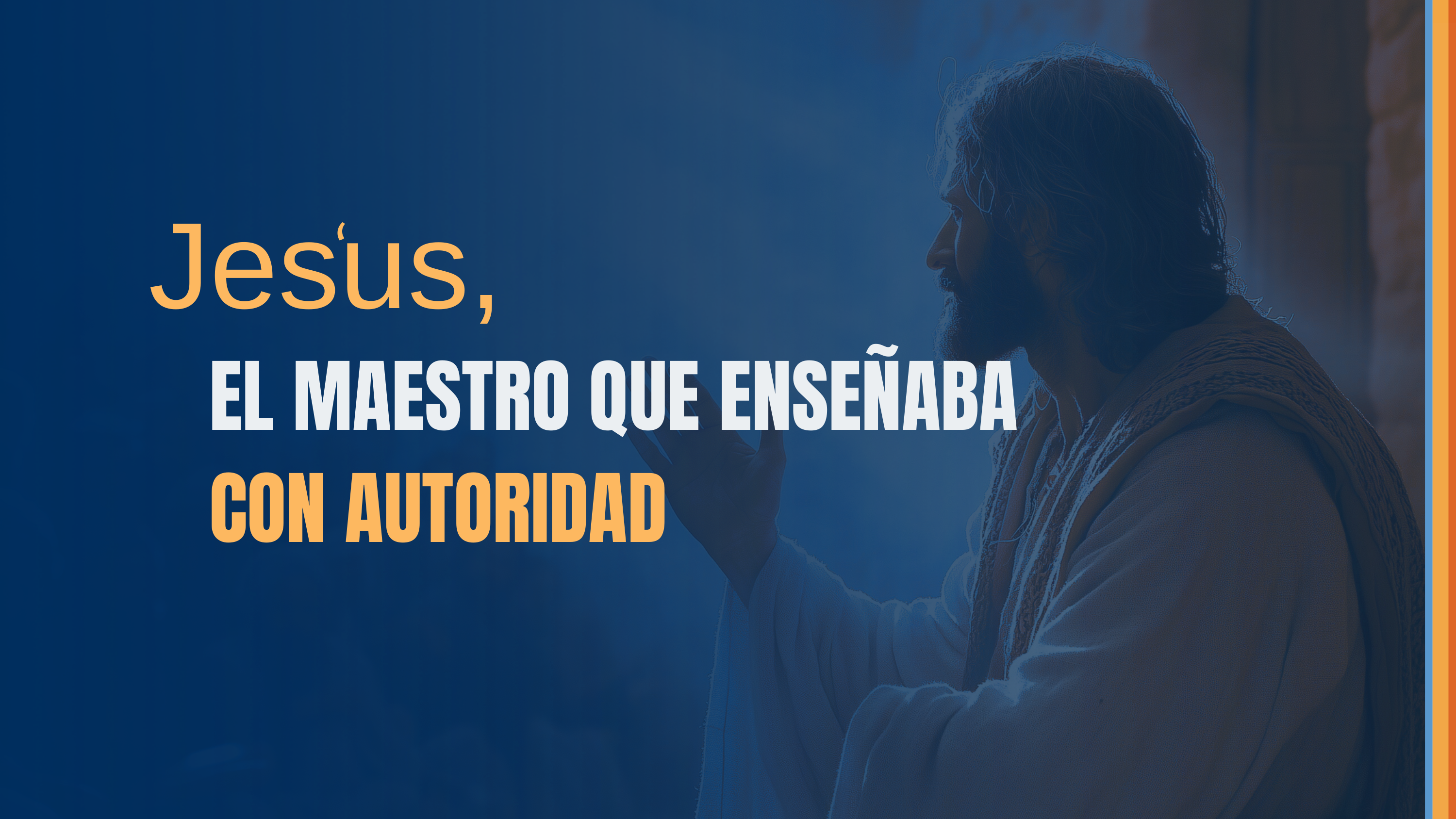

Jesus,
‘
EL MAESTRO QUE ENSEÑABA
CON AUTORIDAD